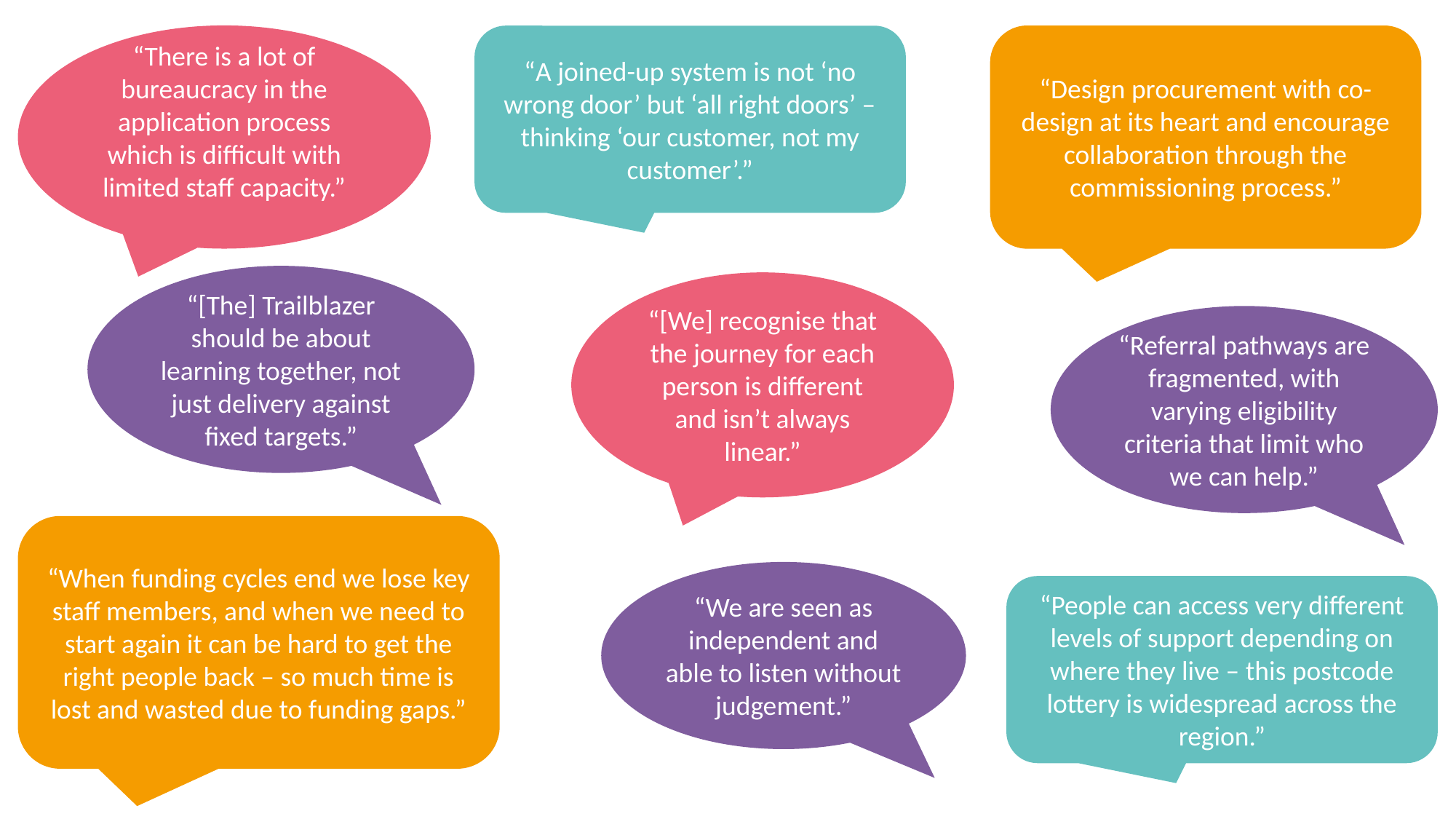

“There is a lot of bureaucracy in the application process which is difficult with limited staff capacity.”

“Design procurement with co-design at its heart and encourage collaboration through the commissioning process.”
“A joined-up system is not ‘no wrong door’ but ‘all right doors’ – thinking ‘our customer, not my customer’.”
“[The] Trailblazer should be about learning together, not just delivery against fixed targets.”
“[We] recognise that the journey for each person is different and isn’t always linear.”
“Referral pathways are fragmented, with varying eligibility criteria that limit who we can help.”
“When funding cycles end we lose key staff members, and when we need to start again it can be hard to get the right people back – so much time is lost and wasted due to funding gaps.”
“We are seen as independent and able to listen without judgement.”
“People can access very different levels of support depending on where they live – this postcode lottery is widespread across the region.”